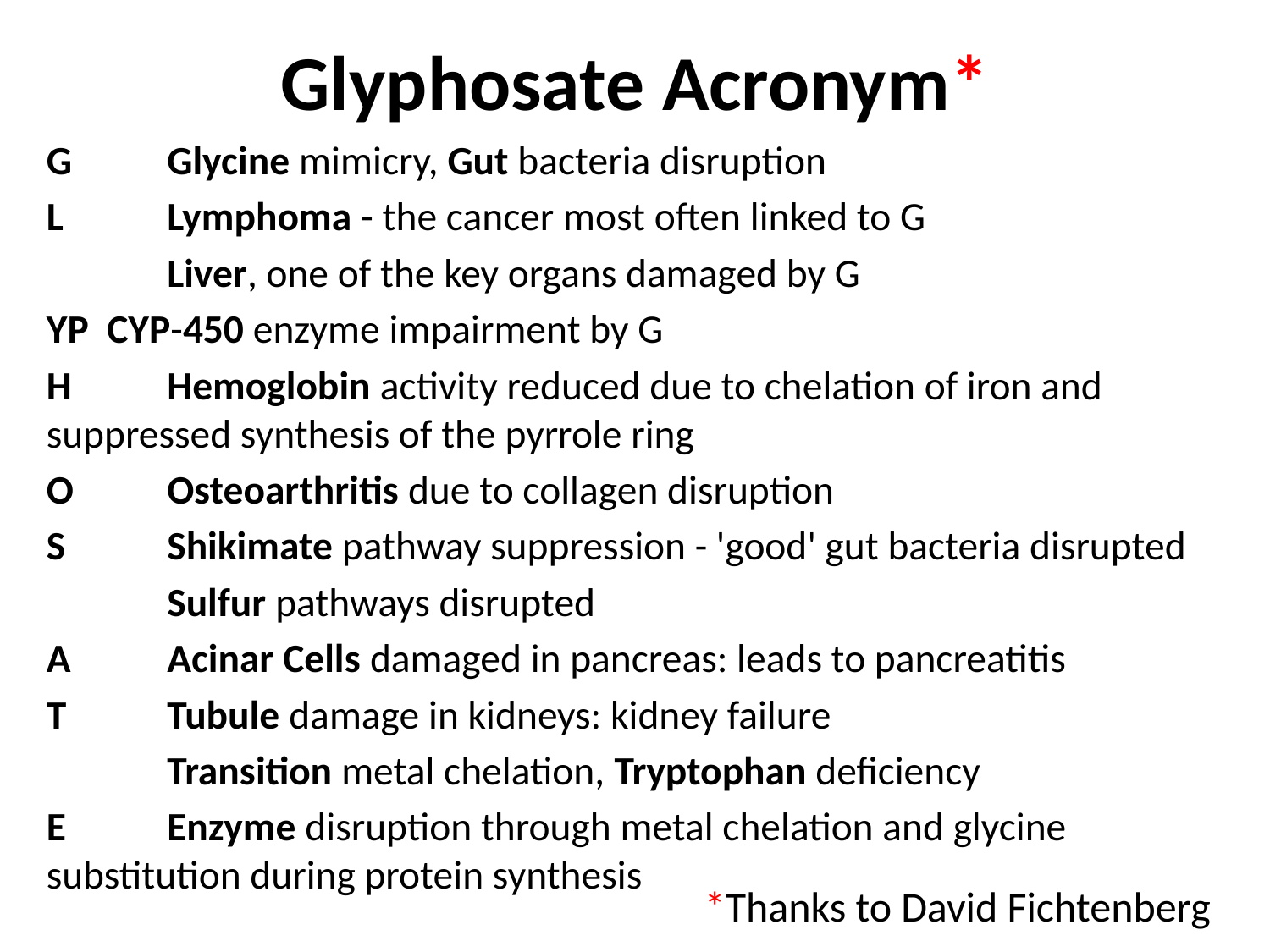

# Glyphosate Acronym*
G  	Glycine mimicry, Gut bacteria disruption
L 	Lymphoma - the cancer most often linked to G
	Liver, one of the key organs damaged by G
YP  CYP-450 enzyme impairment by G
H	Hemoglobin activity reduced due to chelation of iron and  	suppressed synthesis of the pyrrole ring
O	Osteoarthritis due to collagen disruption
S	Shikimate pathway suppression - 'good' gut bacteria disrupted
	Sulfur pathways disrupted
A	Acinar Cells damaged in pancreas: leads to pancreatitis
T	Tubule damage in kidneys: kidney failure
	Transition metal chelation, Tryptophan deficiency
E	Enzyme disruption through metal chelation and glycine 	substitution during protein synthesis

*Thanks to David Fichtenberg